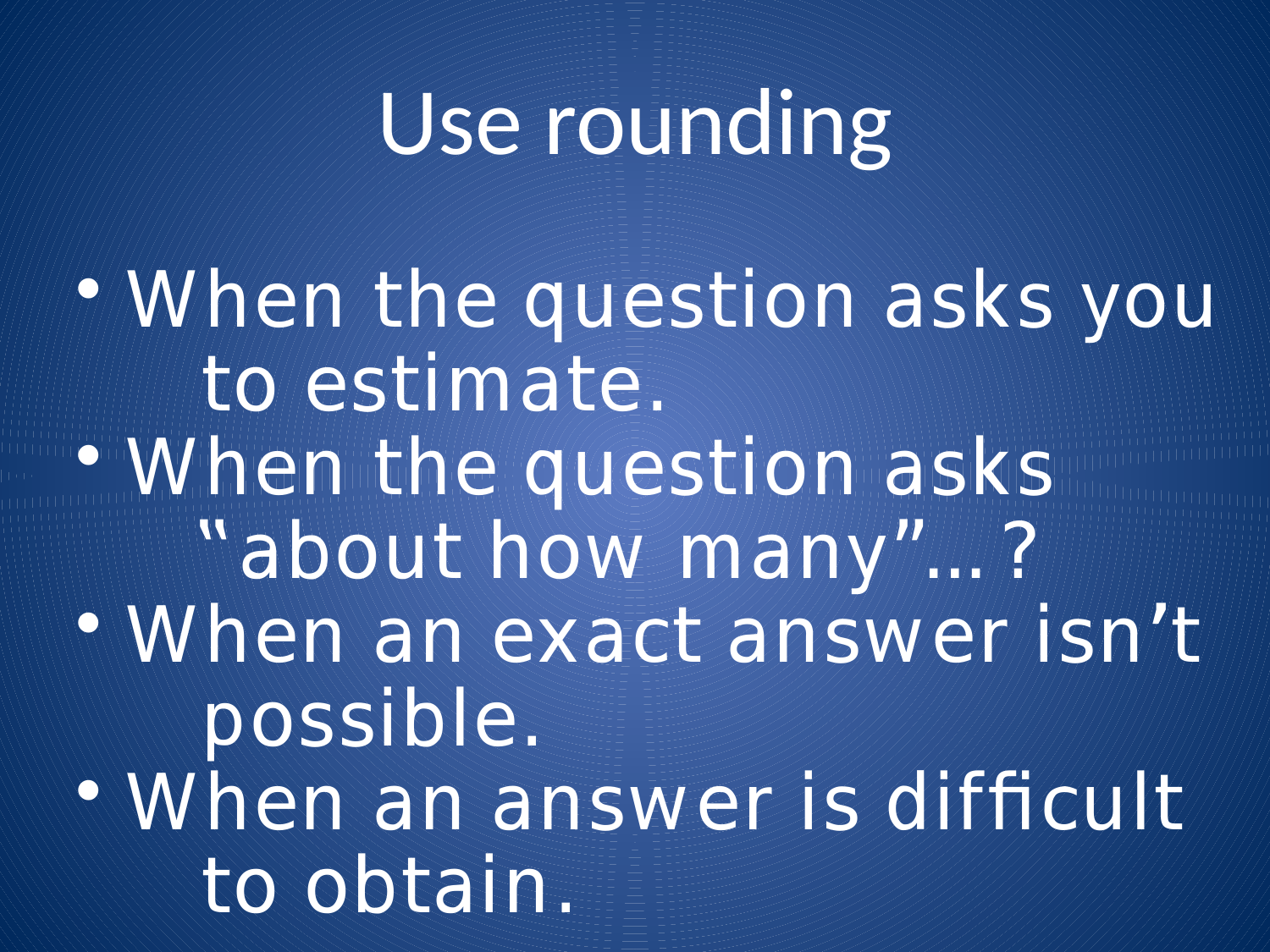

# Use rounding
 When the question asks you
	to estimate.
 When the question asks
	“about how many”…?
 When an exact answer isn’t
	possible.
 When an answer is difficult 		to obtain.